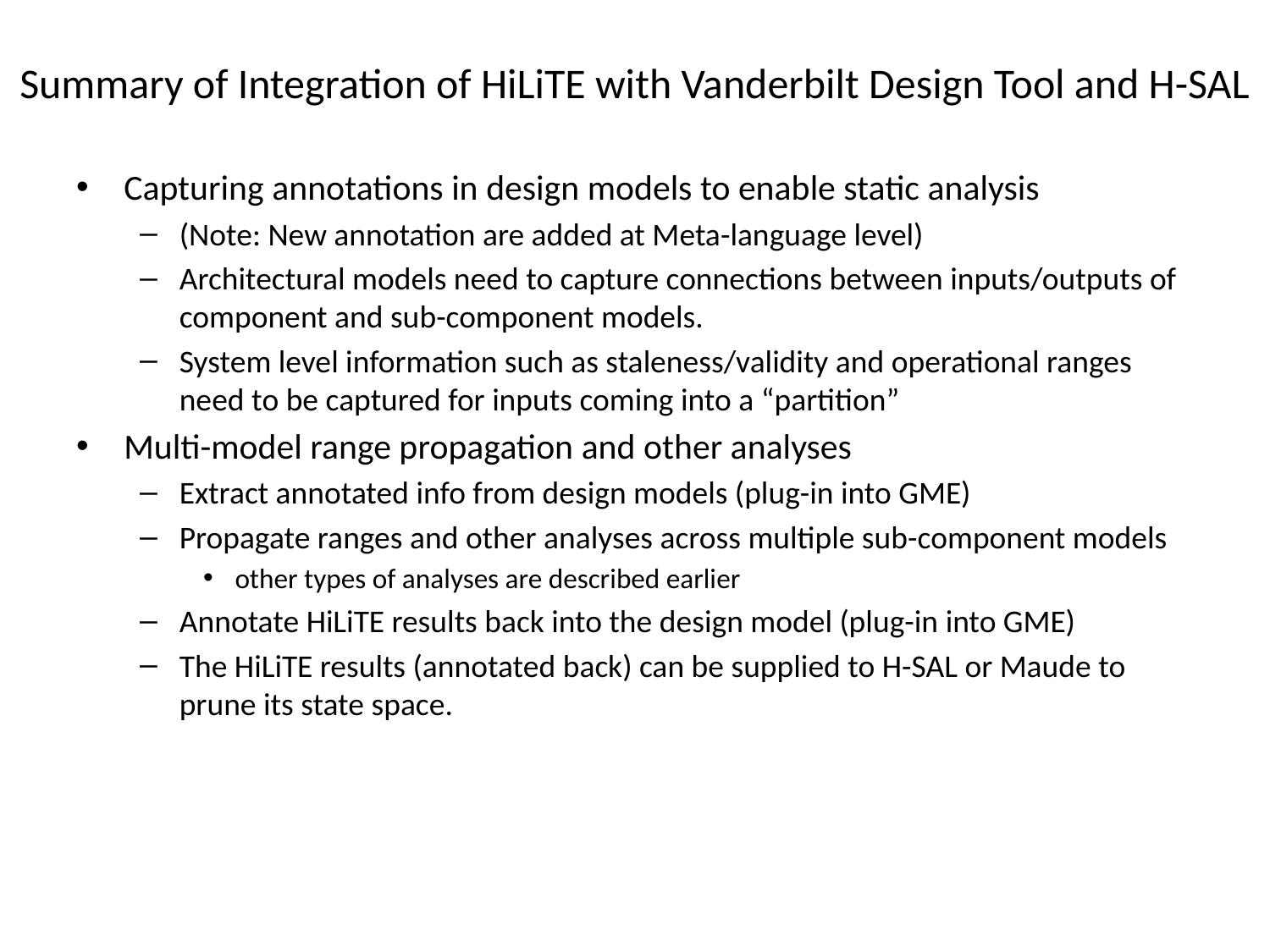

# Summary of Integration of HiLiTE with Vanderbilt Design Tool and H-SAL
Capturing annotations in design models to enable static analysis
(Note: New annotation are added at Meta-language level)
Architectural models need to capture connections between inputs/outputs of component and sub-component models.
System level information such as staleness/validity and operational ranges need to be captured for inputs coming into a “partition”
Multi-model range propagation and other analyses
Extract annotated info from design models (plug-in into GME)
Propagate ranges and other analyses across multiple sub-component models
other types of analyses are described earlier
Annotate HiLiTE results back into the design model (plug-in into GME)
The HiLiTE results (annotated back) can be supplied to H-SAL or Maude to prune its state space.